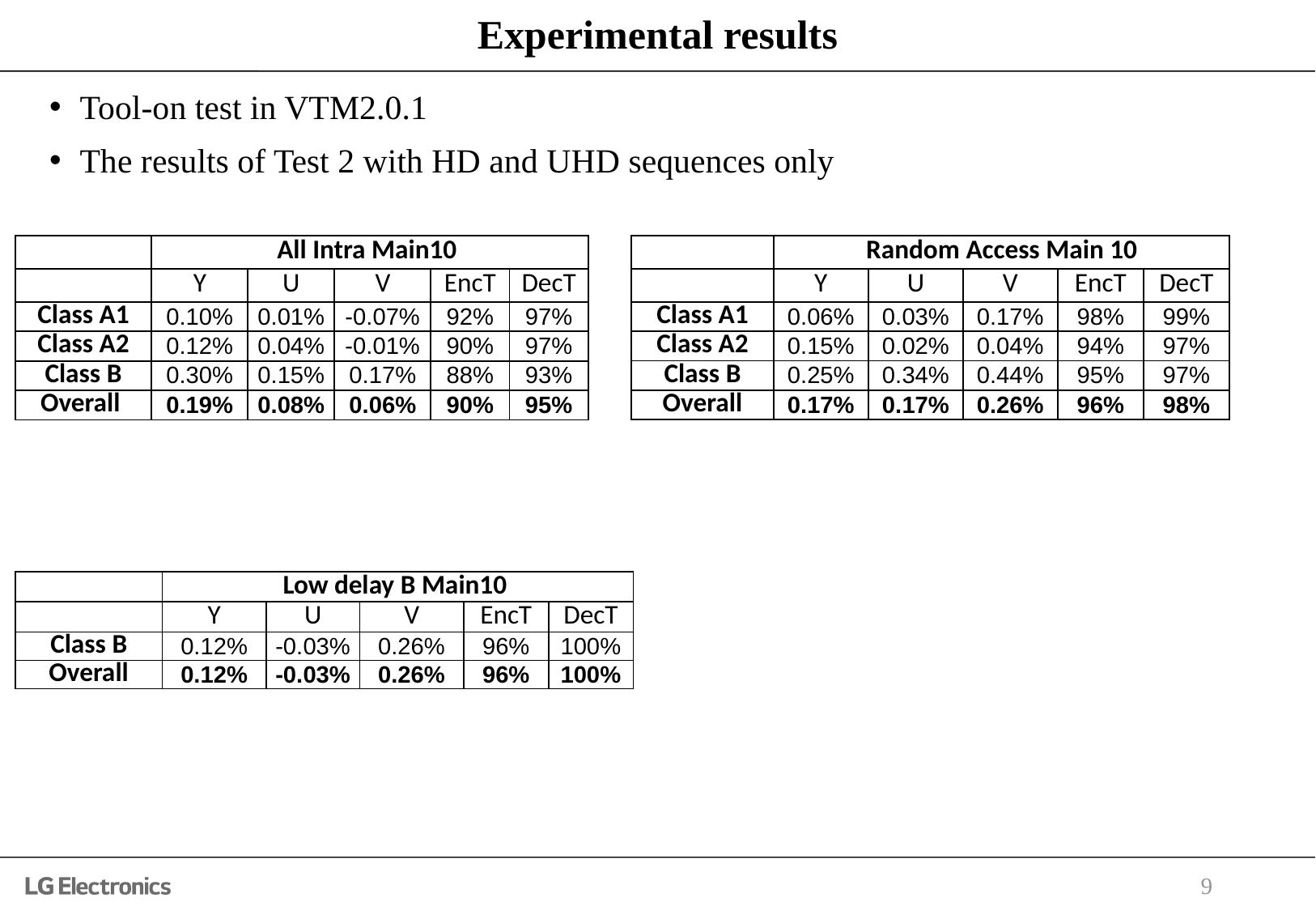

# Experimental results
Tool-on test in VTM2.0.1
The results of Test 2 with HD and UHD sequences only

|  | All Intra Main10 |  |  |  |  |
| --- | --- | --- | --- | --- | --- |
|  | Y | U | V | EncT | DecT |
| Class A1 | 0.10% | 0.01% | -0.07% | 92% | 97% |
| Class A2 | 0.12% | 0.04% | -0.01% | 90% | 97% |
| Class B | 0.30% | 0.15% | 0.17% | 88% | 93% |
| Overall | 0.19% | 0.08% | 0.06% | 90% | 95% |
|  | Random Access Main 10 |  |  |  |  |
| --- | --- | --- | --- | --- | --- |
|  | Y | U | V | EncT | DecT |
| Class A1 | 0.06% | 0.03% | 0.17% | 98% | 99% |
| Class A2 | 0.15% | 0.02% | 0.04% | 94% | 97% |
| Class B | 0.25% | 0.34% | 0.44% | 95% | 97% |
| Overall | 0.17% | 0.17% | 0.26% | 96% | 98% |
|  | Low delay B Main10 |  |  |  |  |
| --- | --- | --- | --- | --- | --- |
|  | Y | U | V | EncT | DecT |
| Class B | 0.12% | -0.03% | 0.26% | 96% | 100% |
| Overall | 0.12% | -0.03% | 0.26% | 96% | 100% |
9